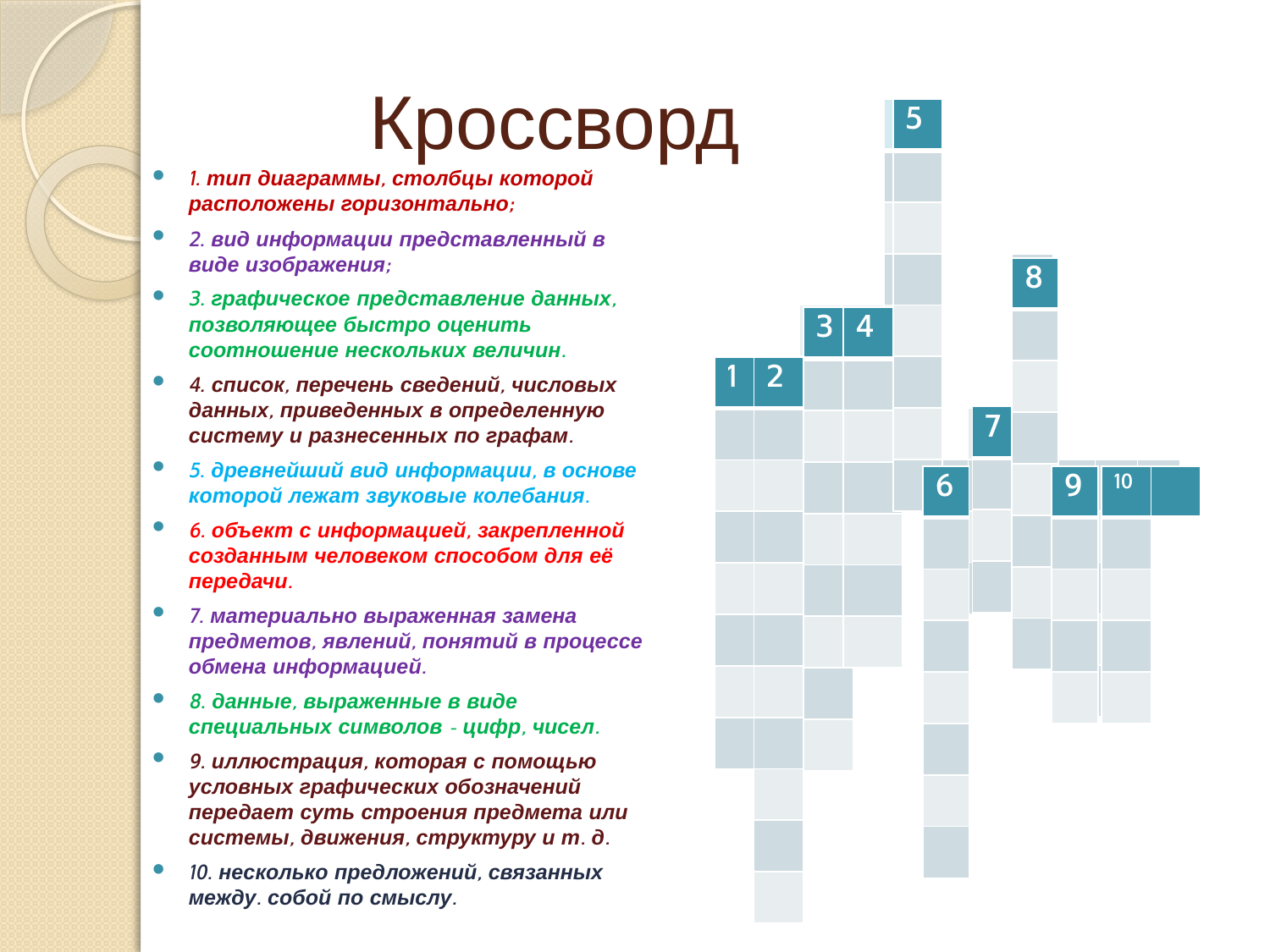

# Кроссворд
|  |  |  |  | З |  |  |  |  |  |  |
| --- | --- | --- | --- | --- | --- | --- | --- | --- | --- | --- |
|  |  |  |  | В |  |  |  |  |  |  |
|  |  |  |  | У |  |  |  |  |  |  |
|  |  |  |  | К |  |  | Ч |  |  |  |
|  |  | Д | Т | О |  |  | И |  |  |  |
| Л | Г | И | А | В |  |  | С |  |  |  |
| И | Р | А | Б | А |  | З | Л |  |  |  |
| Н | А | Г | Л | Я | Д | Н | О | С | Т | Ь |
| Е | Ф | Р | И |  | О | А | В | Х | Е |  |
| Й | И | А | Ц |  | К | К | А | Е | К |  |
| Н | Ч | М | А |  | У |  | Я | М | С |  |
| А | Е | М |  |  | М |  |  | А | Т |  |
| Я | С | А |  |  | Е |  |  |  |  |  |
|  | К |  |  |  | Н |  |  |  |  |  |
|  | А |  |  |  | Т |  |  |  |  |  |
|  | Я |  |  |  |  |  |  |  |  |  |
| 5 |
| --- |
|  |
|  |
|  |
|  |
|  |
|  |
|  |
1. тип диаграммы, столбцы которой расположены горизонтально;
2. вид информации представленный в виде изображения;
3. графическое представление данных, позволяющее быстро оценить соотношение нескольких величин.
4. список, перечень сведений, числовых данных, приведенных в определенную систему и разнесенных по графам.
5. древнейший вид информации, в основе которой лежат звуковые колебания.
6. объект с информацией, закрепленной созданным человеком способом для её передачи.
7. материально выраженная замена предметов, явлений, понятий в процессе обмена информацией.
8. данные, выраженные в виде специальных символов - цифр, чисел.
9. иллюстрация, которая с помощью условных графических обозначений передает суть строения предмета или системы, движения, структуру и т. д.
10. несколько предложений, связанных между. собой по смыслу.

| 8 |
| --- |
|  |
|  |
|  |
|  |
|  |
|  |
|  |
| 3 |
| --- |
|  |
|  |
|  |
|  |
|  |
|  |
|  |
|  |
| 4 |
| --- |
|  |
|  |
|  |
|  |
|  |
|  |
| 1 |
| --- |
|  |
|  |
|  |
|  |
|  |
|  |
|  |
| 2 |
| --- |
|  |
|  |
|  |
|  |
|  |
|  |
|  |
|  |
|  |
|  |
| 7 |
| --- |
|  |
|  |
|  |
| 6 |
| --- |
|  |
|  |
|  |
|  |
|  |
|  |
|  |
| 9 |
| --- |
|  |
|  |
|  |
|  |
| 10 |
| --- |
|  |
|  |
|  |
|  |
|  |
| --- |